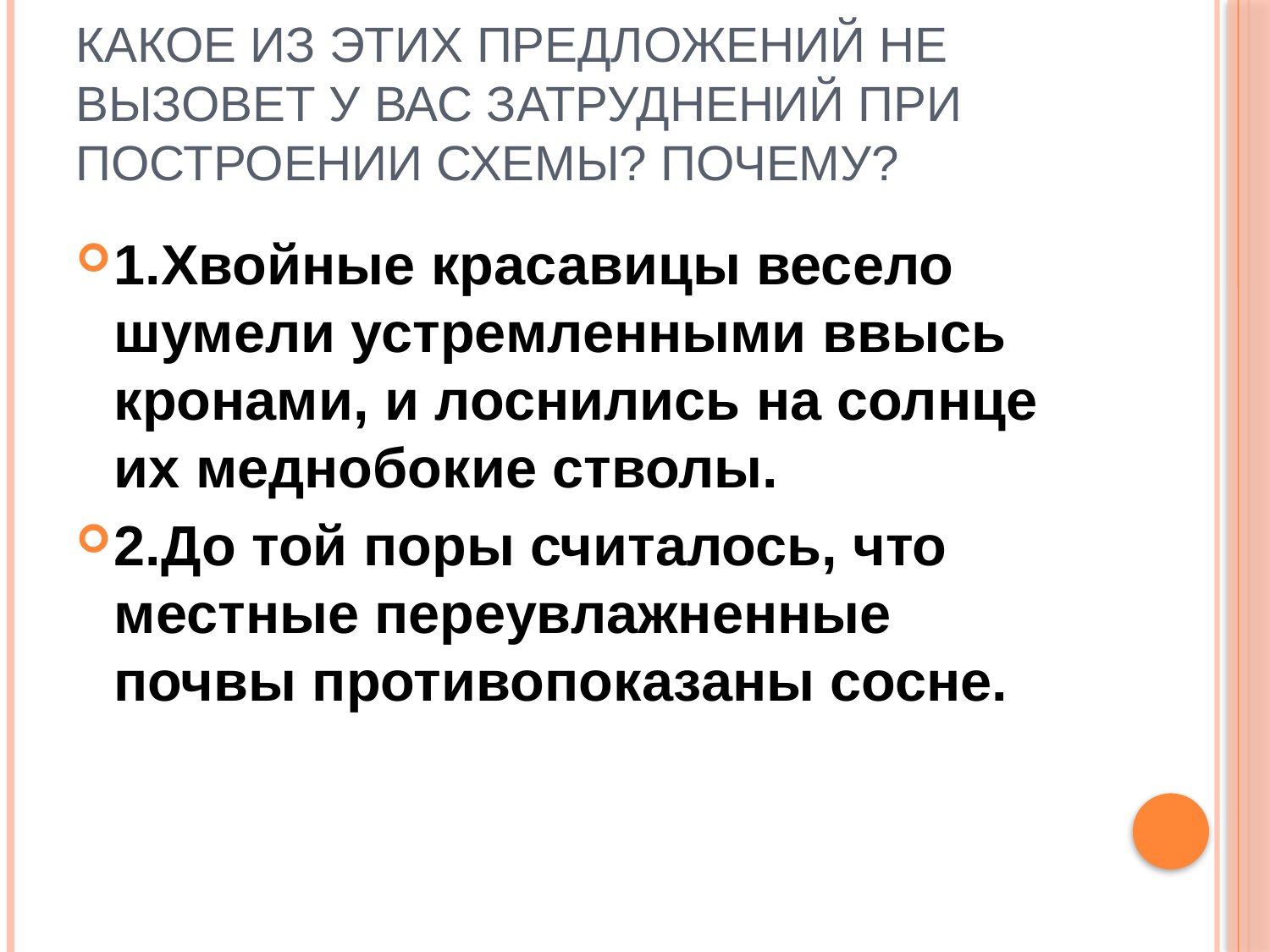

# Какое из этих предложений не вызовет у вас затруднений при построении схемы? Почему?
1.Хвойные красавицы весело шумели устремленными ввысь кронами, и лоснились на солнце их меднобокие стволы.
2.До той поры считалось, что местные переувлажненные почвы противопоказаны сосне.